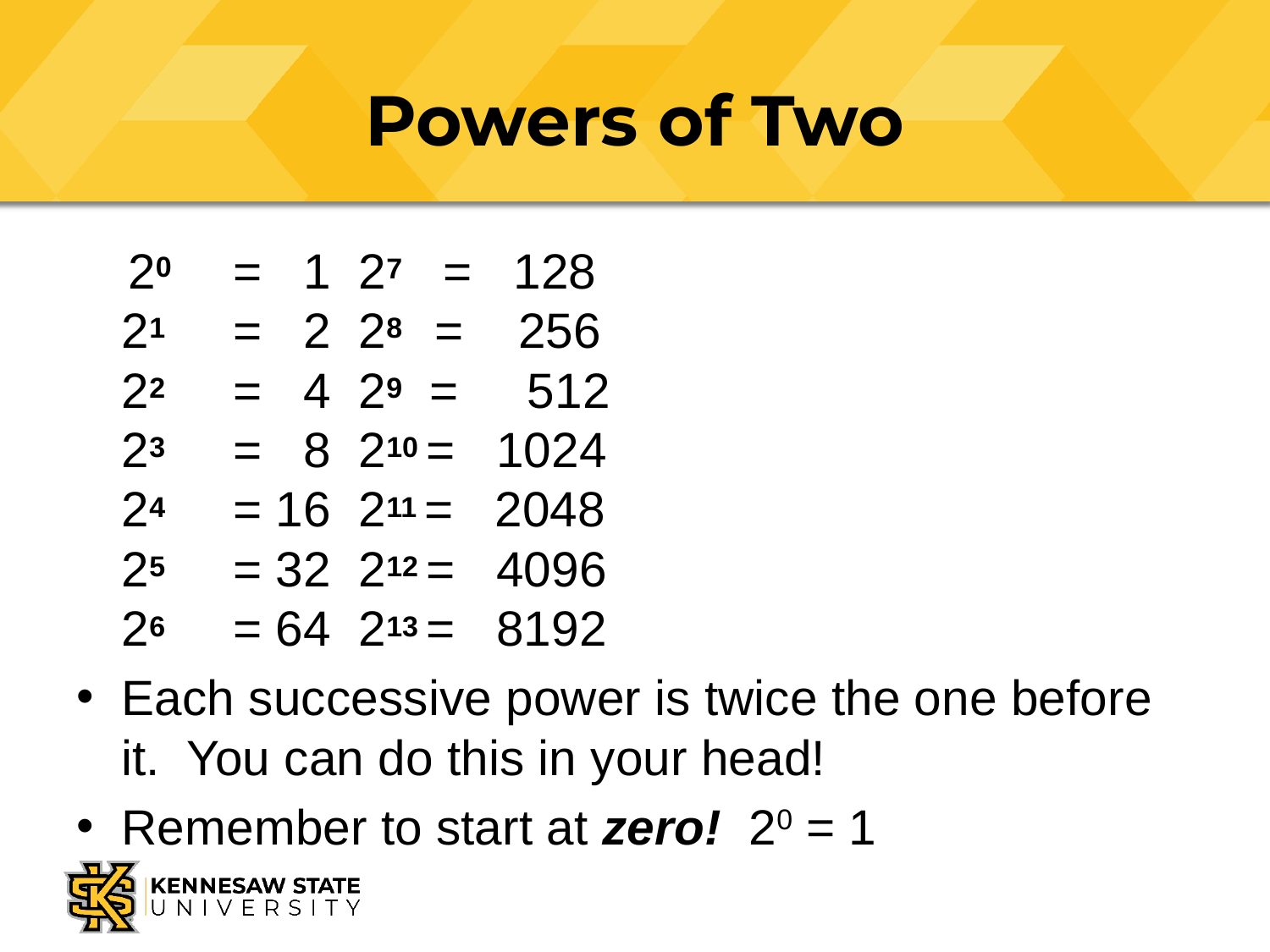

# Powers of Two
    20	=   1			 27   =   128
21	=   2			 28    =    256
22	=   4 			 29  =     512
23	=   8 			 210 =   1024
24	= 16			 211 =   2048
25	= 32			 212 =   4096
26	= 64			 213 =   8192
Each successive power is twice the one before it.  You can do this in your head!
Remember to start at zero!  20 = 1